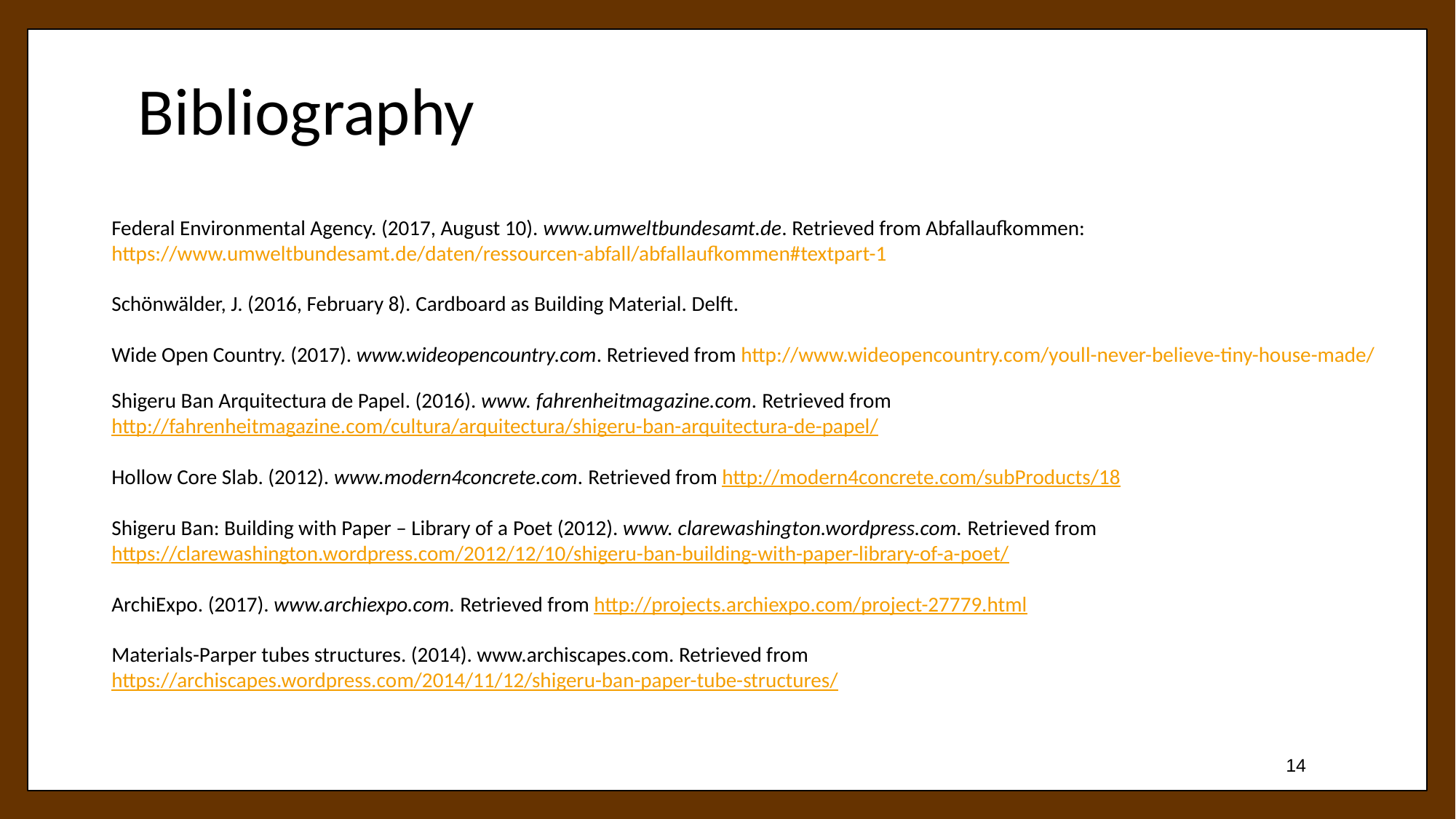

# Bibliography
Federal Environmental Agency. (2017, August 10). www.umweltbundesamt.de. Retrieved from Abfallaufkommen: https://www.umweltbundesamt.de/daten/ressourcen-abfall/abfallaufkommen#textpart-1

Schönwälder, J. (2016, February 8). Cardboard as Building Material. Delft.

Wide Open Country. (2017). www.wideopencountry.com. Retrieved from http://www.wideopencountry.com/youll-never-believe-tiny-house-made/

Shigeru Ban Arquitectura de Papel. (2016). www. fahrenheitmagazine.com. Retrieved from http://fahrenheitmagazine.com/cultura/arquitectura/shigeru-ban-arquitectura-de-papel/

Hollow Core Slab. (2012). www.modern4concrete.com. Retrieved from http://modern4concrete.com/subProducts/18

Shigeru Ban: Building with Paper – Library of a Poet (2012). www. clarewashington.wordpress.com. Retrieved from https://clarewashington.wordpress.com/2012/12/10/shigeru-ban-building-with-paper-library-of-a-poet/

ArchiExpo. (2017). www.archiexpo.com. Retrieved from http://projects.archiexpo.com/project-27779.html

Materials-Parper tubes structures. (2014). www.archiscapes.com. Retrieved from https://archiscapes.wordpress.com/2014/11/12/shigeru-ban-paper-tube-structures/

14